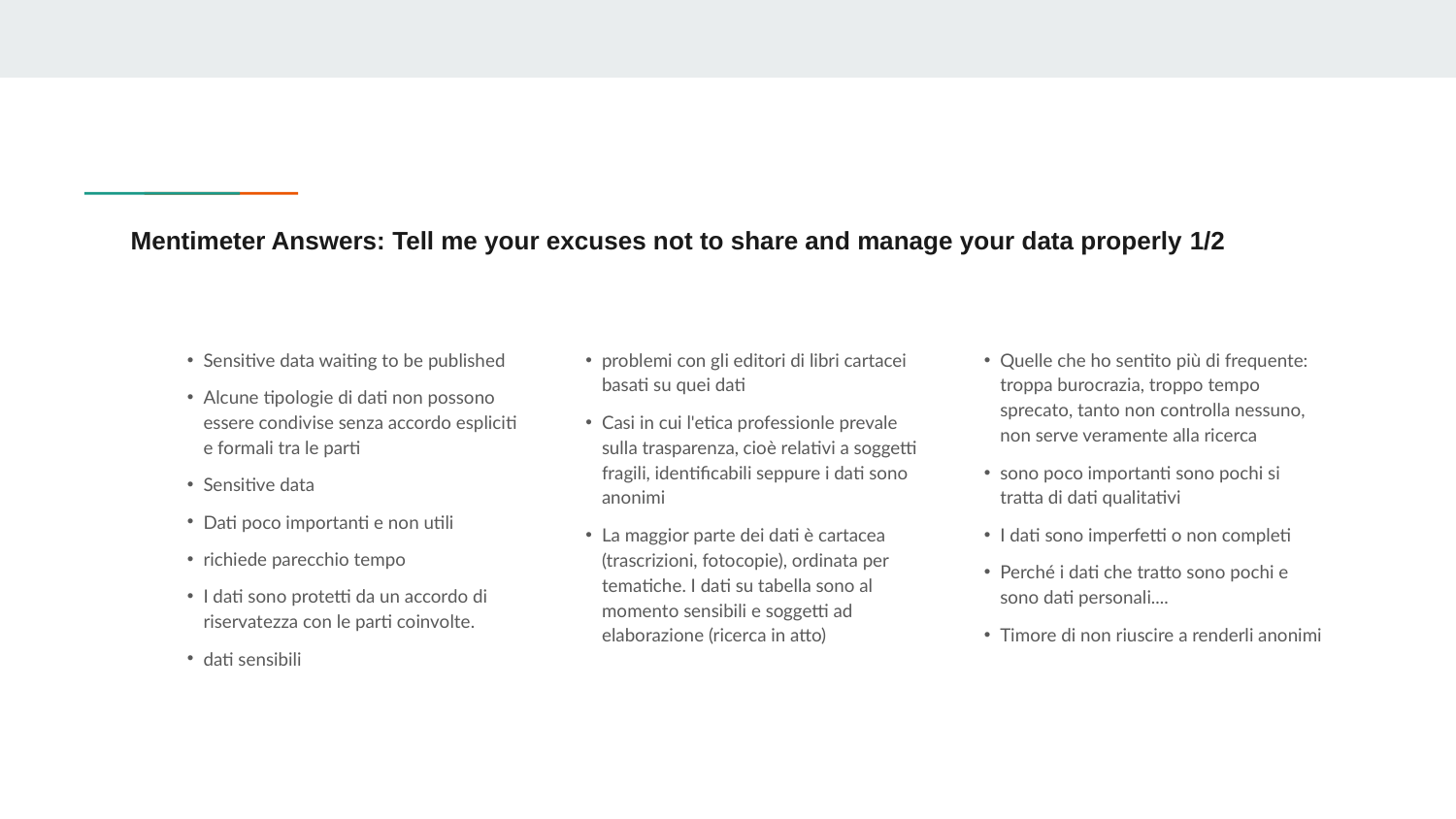

# Mentimeter Answers: Tell me your excuses not to share and manage your data properly 1/2
Sensitive data waiting to be published
Alcune tipologie di dati non possono essere condivise senza accordo espliciti e formali tra le parti
Sensitive data
Dati poco importanti e non utili
richiede parecchio tempo
I dati sono protetti da un accordo di riservatezza con le parti coinvolte.
dati sensibili
problemi con gli editori di libri cartacei basati su quei dati
Casi in cui l'etica professionle prevale sulla trasparenza, cioè relativi a soggetti fragili, identificabili seppure i dati sono anonimi
La maggior parte dei dati è cartacea (trascrizioni, fotocopie), ordinata per tematiche. I dati su tabella sono al momento sensibili e soggetti ad elaborazione (ricerca in atto)
Quelle che ho sentito più di frequente: troppa burocrazia, troppo tempo sprecato, tanto non controlla nessuno, non serve veramente alla ricerca
sono poco importanti sono pochi si tratta di dati qualitativi
I dati sono imperfetti o non completi
Perché i dati che tratto sono pochi e sono dati personali....
Timore di non riuscire a renderli anonimi